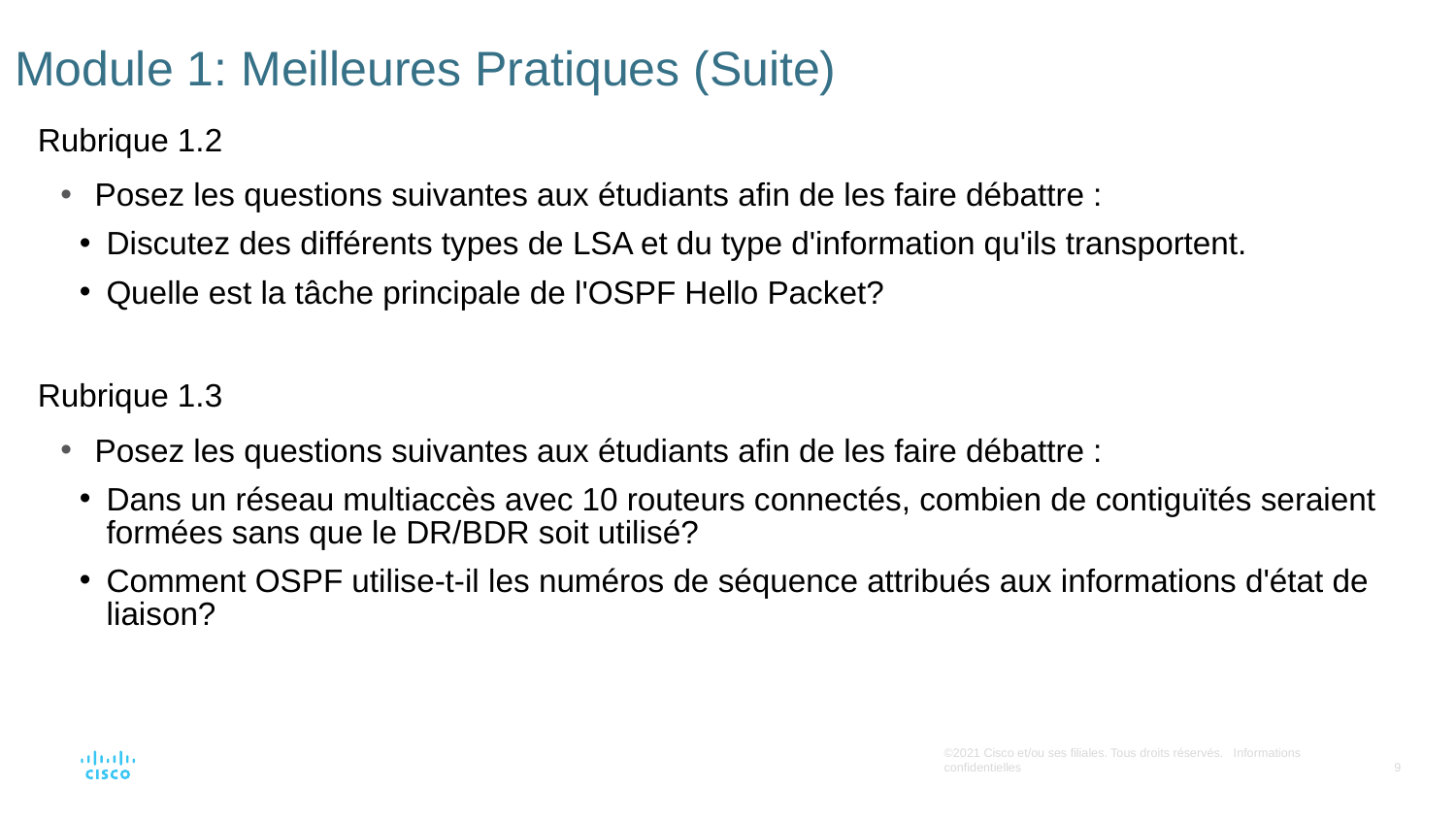

# Module 1: Meilleures Pratiques (Suite)
Rubrique 1.2
Posez les questions suivantes aux étudiants afin de les faire débattre :
Discutez des différents types de LSA et du type d'information qu'ils transportent.
Quelle est la tâche principale de l'OSPF Hello Packet?

Rubrique 1.3
Posez les questions suivantes aux étudiants afin de les faire débattre :
Dans un réseau multiaccès avec 10 routeurs connectés, combien de contiguïtés seraient formées sans que le DR/BDR soit utilisé?
Comment OSPF utilise-t-il les numéros de séquence attribués aux informations d'état de liaison?